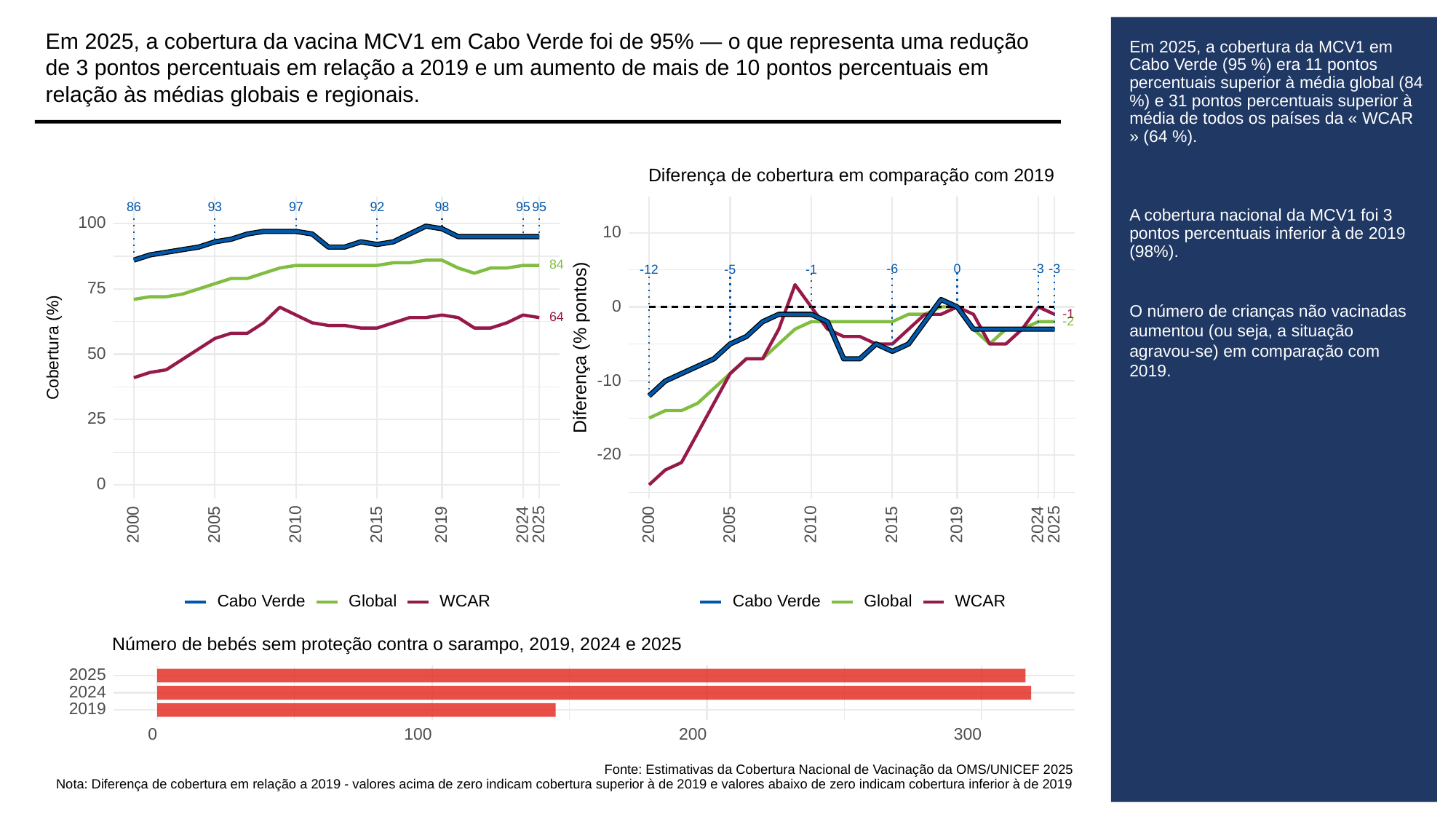

Em 2025, a cobertura da vacina MCV1 em Cabo Verde foi de 95% — o que representa uma redução de 3 pontos percentuais em relação a 2019 e um aumento de mais de 10 pontos percentuais em relação às médias globais e regionais.
# Em 2025, a cobertura da MCV1 em Cabo Verde (95 %) era 11 pontos percentuais superior à média global (84 %) e 31 pontos percentuais superior à média de todos os países da « WCAR » (64 %).

A cobertura nacional da MCV1 foi 3 pontos percentuais inferior à de 2019 (98%).

O número de crianças não vacinadas aumentou (ou seja, a situação agravou-se) em comparação com 2019.

Diferença de cobertura em comparação com 2019

93
86
97
92
98
95
95
100

10

84
-3
-3
-6
0
-12
-1
-5

75

0

-1
64
-2

Diferença (% pontos)
Cobertura (%)

50

-10

25

-20

0

2000
2005
2010
2015
2019
2024
2025
2000
2005
2010
2015
2019
2024
2025
Cabo Verde
Global
WCAR
Cabo Verde
Global
WCAR

Número de bebés sem proteção contra o sarampo, 2019, 2024 e 2025

2025

2024

2019

300
0
100
200
Fonte: Estimativas da Cobertura Nacional de Vacinação da OMS/UNICEF 2025
Nota: Diferença de cobertura em relação a 2019 - valores acima de zero indicam cobertura superior à de 2019 e valores abaixo de zero indicam cobertura inferior à de 2019